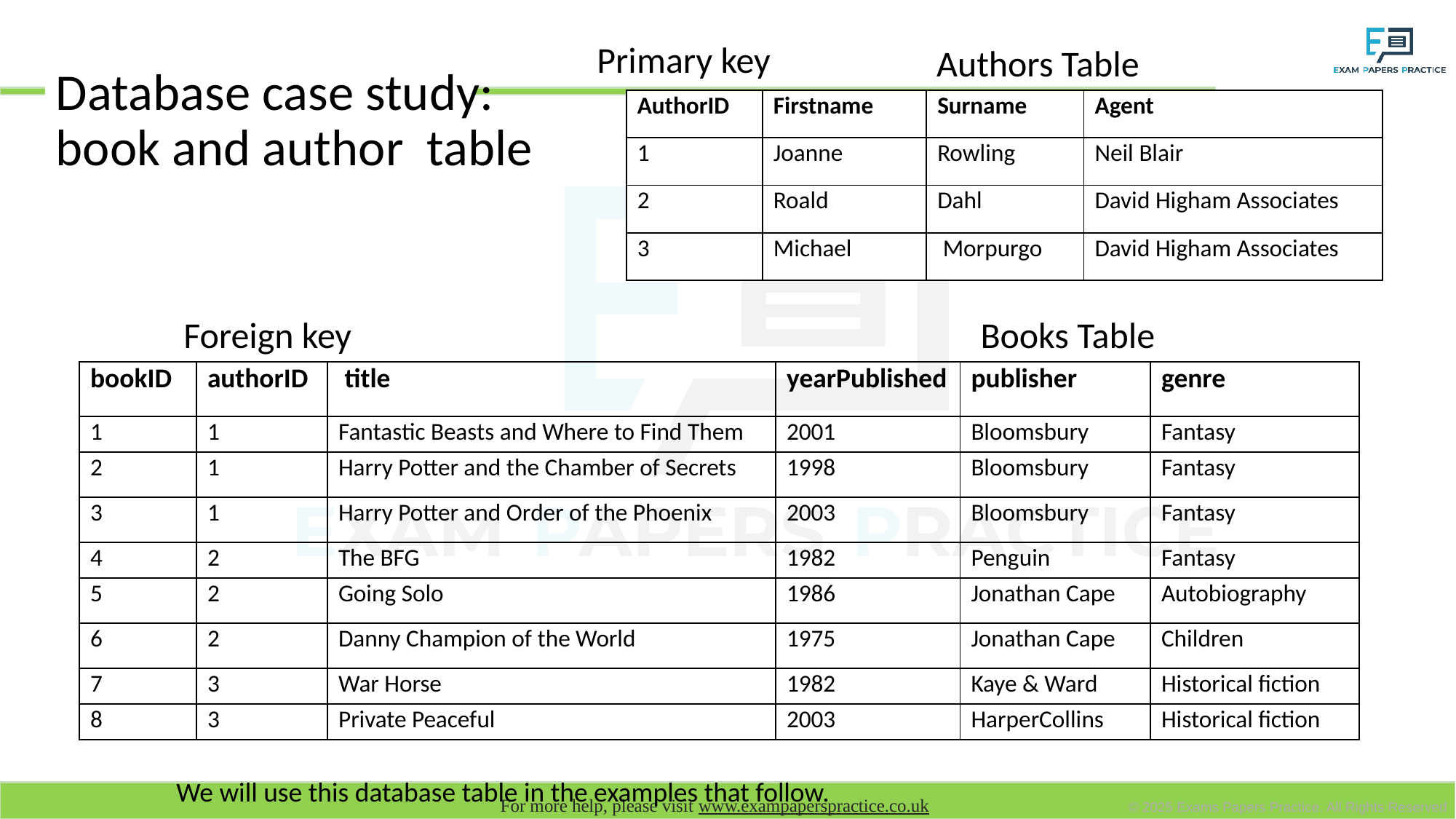

Primary key

Authors Table
# Database case study: book and author  table
| AuthorID | Firstname | Surname | Agent |
| --- | --- | --- | --- |
| 1 | Joanne | Rowling | Neil Blair |
| 2 | Roald | Dahl | David Higham Associates |
| 3 | Michael | Morpurgo | David Higham Associates |
Foreign key
Books Table
| bookID | authorID | title | yearPublished | publisher | genre |
| --- | --- | --- | --- | --- | --- |
| 1 | 1 | Fantastic Beasts and Where to Find Them | 2001 | Bloomsbury | Fantasy |
| 2 | 1 | Harry Potter and the Chamber of Secrets | 1998 | Bloomsbury | Fantasy |
| 3 | 1 | Harry Potter and Order of the Phoenix | 2003 | Bloomsbury | Fantasy |
| 4 | 2 | The BFG | 1982 | Penguin | Fantasy |
| 5 | 2 | Going Solo | 1986 | Jonathan Cape | Autobiography |
| 6 | 2 | Danny Champion of the World | 1975 | Jonathan Cape | Children |
| 7 | 3 | War Horse | 1982 | Kaye & Ward | Historical fiction |
| 8 | 3 | Private Peaceful | 2003 | HarperCollins | Historical fiction |
We will use this database table in the examples that follow.